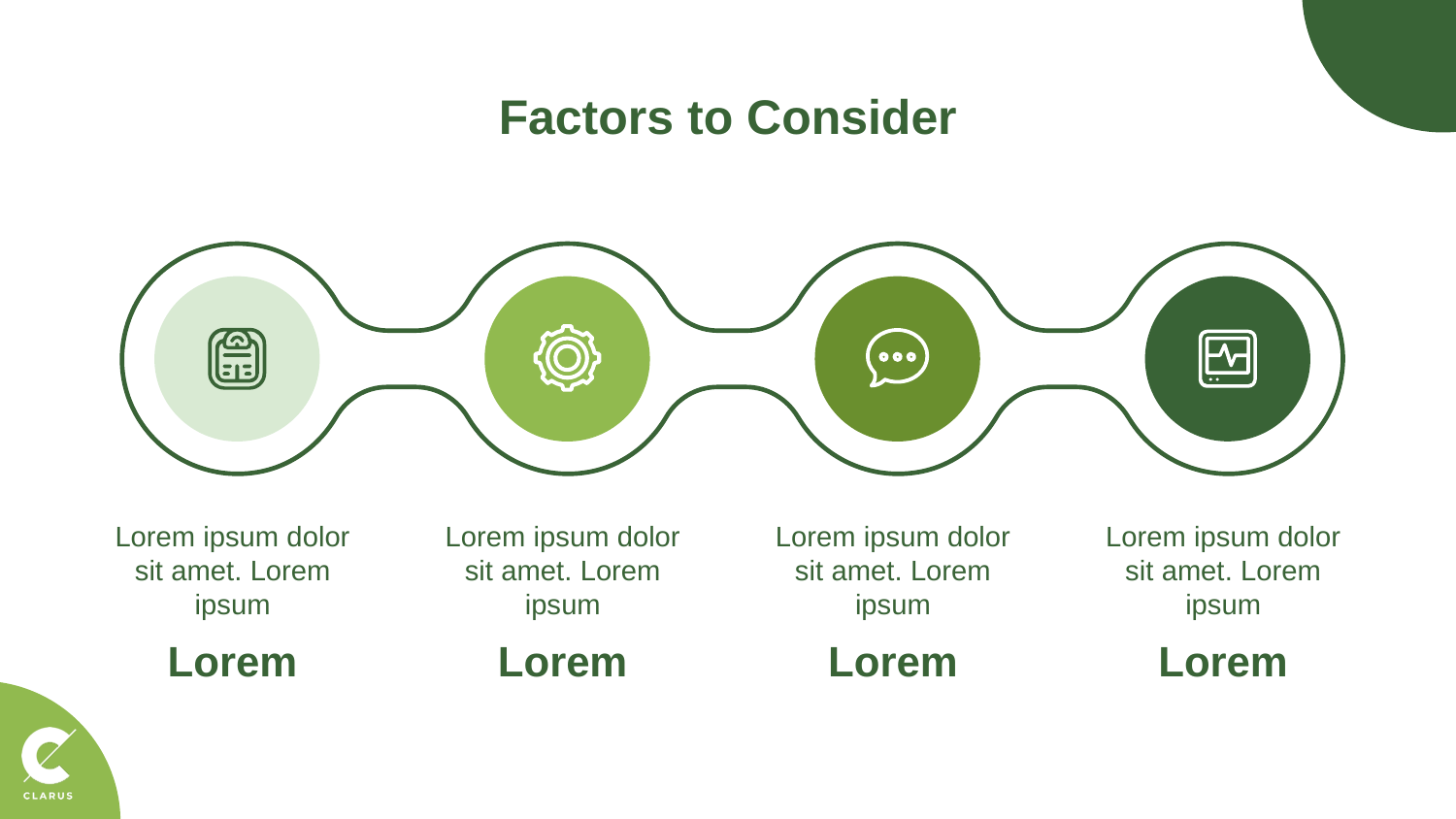

# Factors to Consider

Lorem ipsum dolor sit amet. Lorem ipsum
Lorem ipsum dolor sit amet. Lorem ipsum

Lorem ipsum dolor sit amet. Lorem ipsum

Lorem ipsum dolor sit amet. Lorem ipsum
Lorem
Lorem
Lorem
Lorem